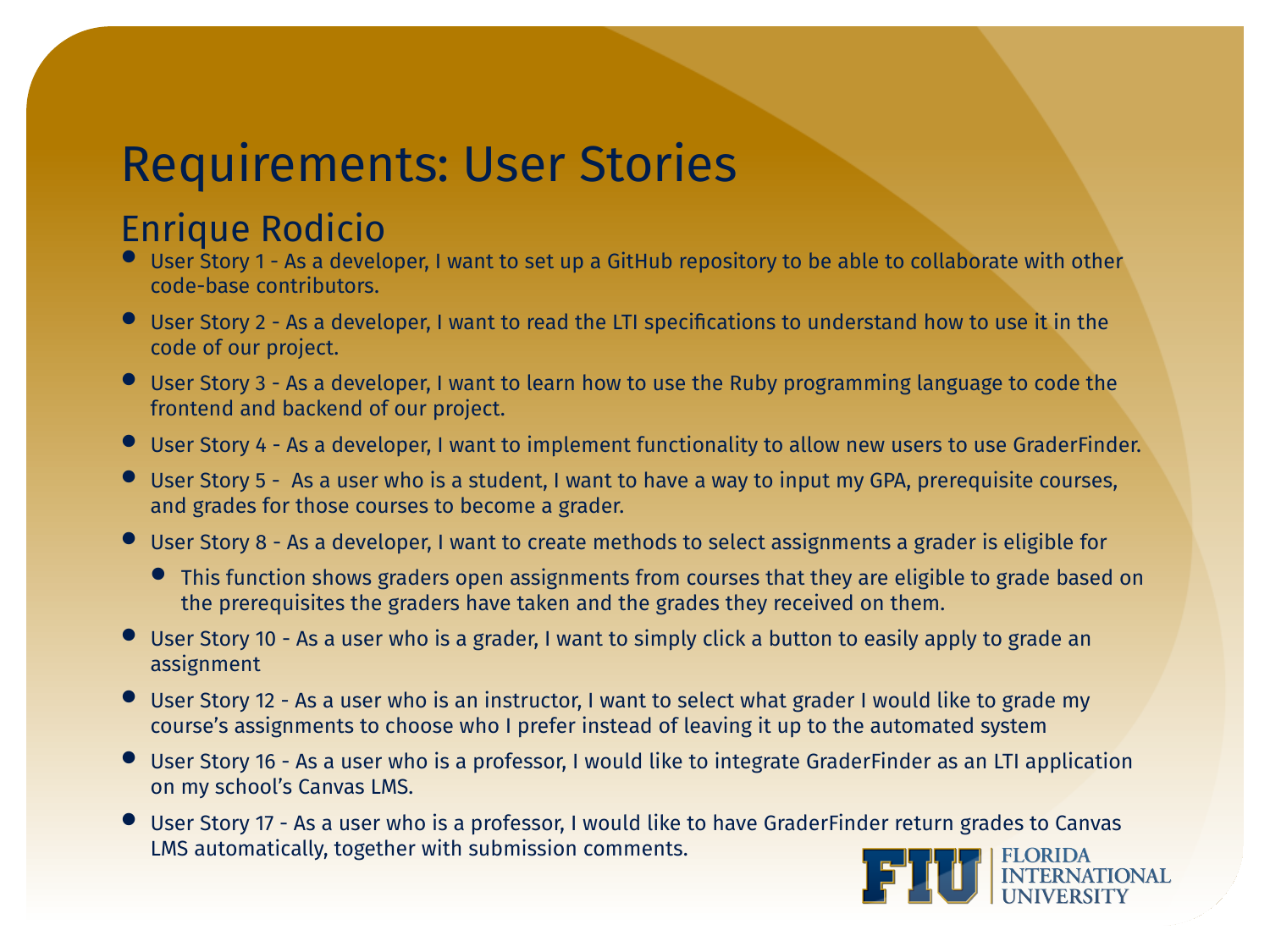

# Requirements: User Stories
Enrique Rodicio
User Story 1 - As a developer, I want to set up a GitHub repository to be able to collaborate with other code-base contributors.
User Story 2 - As a developer, I want to read the LTI specifications to understand how to use it in the code of our project.
User Story 3 - As a developer, I want to learn how to use the Ruby programming language to code the frontend and backend of our project.
User Story 4 - As a developer, I want to implement functionality to allow new users to use GraderFinder.
User Story 5 -  As a user who is a student, I want to have a way to input my GPA, prerequisite courses, and grades for those courses to become a grader.
User Story 8 - As a developer, I want to create methods to select assignments a grader is eligible for
This function shows graders open assignments from courses that they are eligible to grade based on the prerequisites the graders have taken and the grades they received on them.
User Story 10 - As a user who is a grader, I want to simply click a button to easily apply to grade an assignment
User Story 12 - As a user who is an instructor, I want to select what grader I would like to grade my course’s assignments to choose who I prefer instead of leaving it up to the automated system
User Story 16 - As a user who is a professor, I would like to integrate GraderFinder as an LTI application on my school’s Canvas LMS.
User Story 17 - As a user who is a professor, I would like to have GraderFinder return grades to Canvas LMS automatically, together with submission comments.